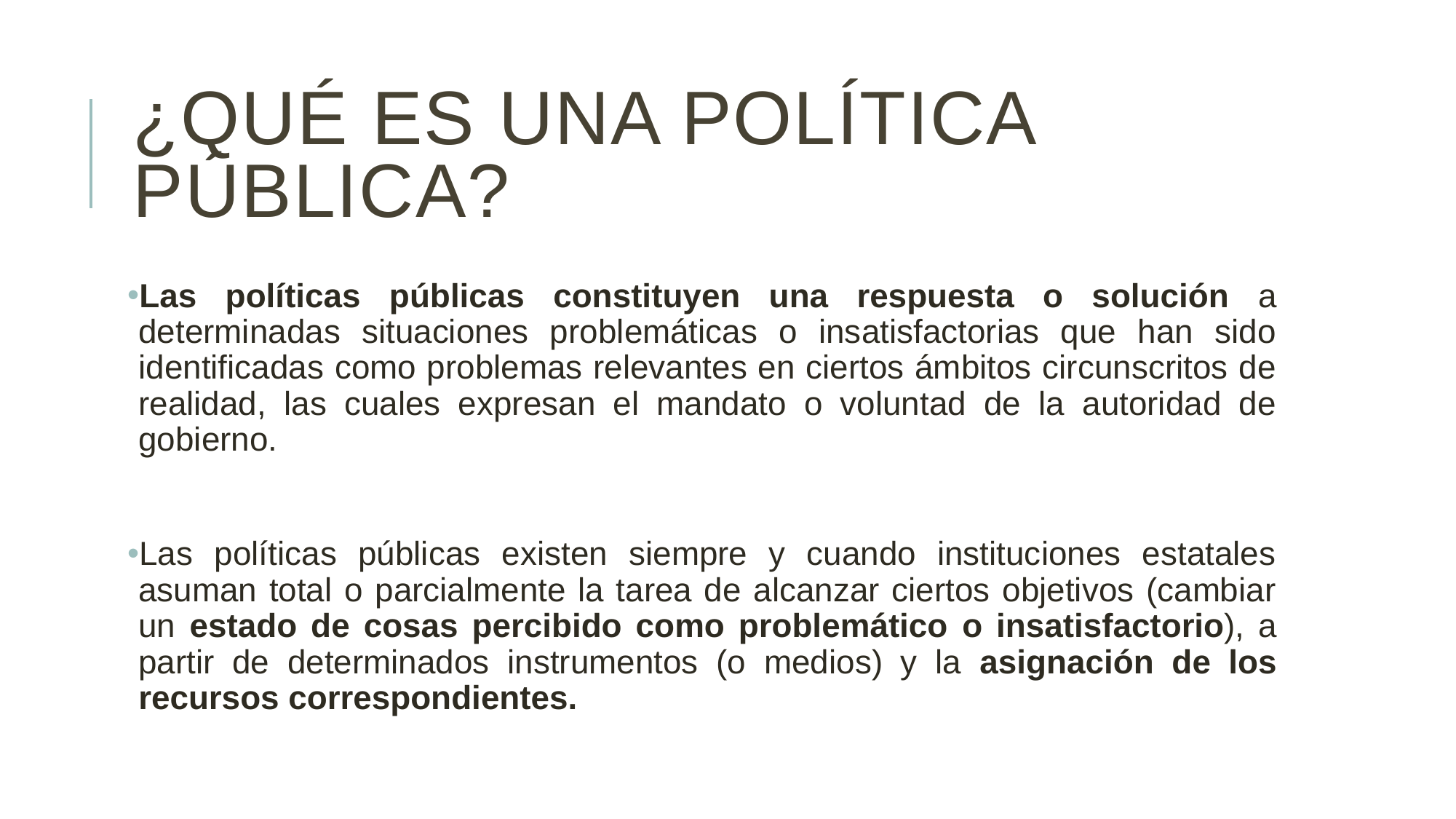

# ¿Qué es una política pública?
Las políticas públicas constituyen una respuesta o solución a determinadas situaciones problemáticas o insatisfactorias que han sido identificadas como problemas relevantes en ciertos ámbitos circunscritos de realidad, las cuales expresan el mandato o voluntad de la autoridad de gobierno.

Las políticas públicas existen siempre y cuando instituciones estatales asuman total o parcialmente la tarea de alcanzar ciertos objetivos (cambiar un estado de cosas percibido como problemático o insatisfactorio), a partir de determinados instrumentos (o medios) y la asignación de los recursos correspondientes.